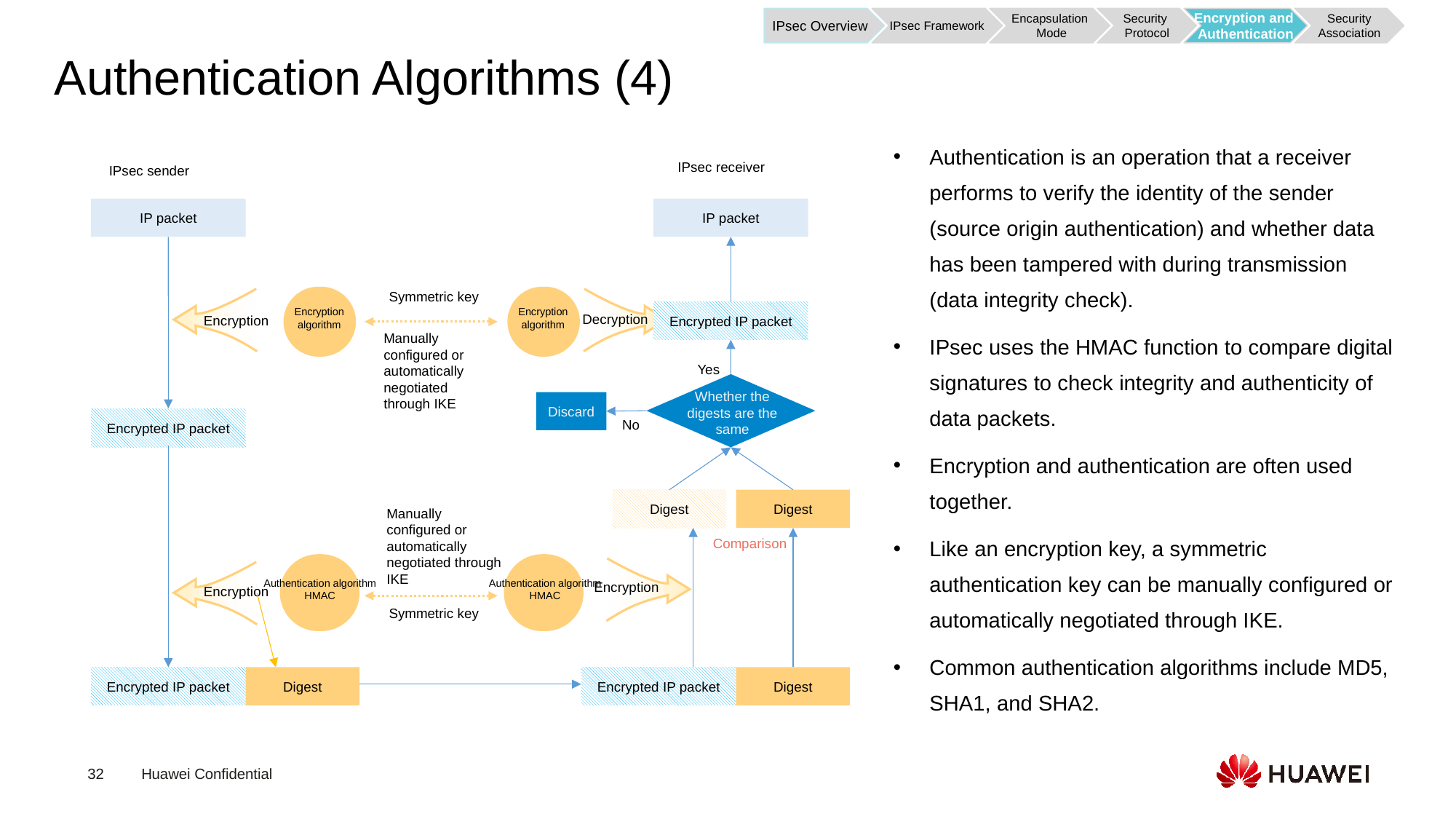

IPsec Overview
IPsec Framework
Encapsulation
 Mode
Security
Protocol
Encryption and
Authentication
Security Association
# Authentication Algorithms (4)
Authentication is an operation that a receiver performs to verify the identity of the sender (source origin authentication) and whether data has been tampered with during transmission (data integrity check).
IPsec uses the HMAC function to compare digital signatures to check integrity and authenticity of data packets.
Encryption and authentication are often used together.
Like an encryption key, a symmetric authentication key can be manually configured or automatically negotiated through IKE.
Common authentication algorithms include MD5, SHA1, and SHA2.
IPsec receiver
IPsec sender
IP packet
IP packet

Symmetric key

Encryption
algorithm
Encryption
algorithm
Encrypted IP packet
Decryption
Encryption
Manually configured or automatically negotiated through IKE
Yes

Whether the digests are the same
Discard
Encrypted IP packet
No
Digest
Digest
Manually configured or automatically negotiated through IKE
Comparison

Authentication algorithm
HMAC
Authentication algorithm
HMAC
Encryption
Encryption
Symmetric key
Encrypted IP packet
Digest
Encrypted IP packet
Digest